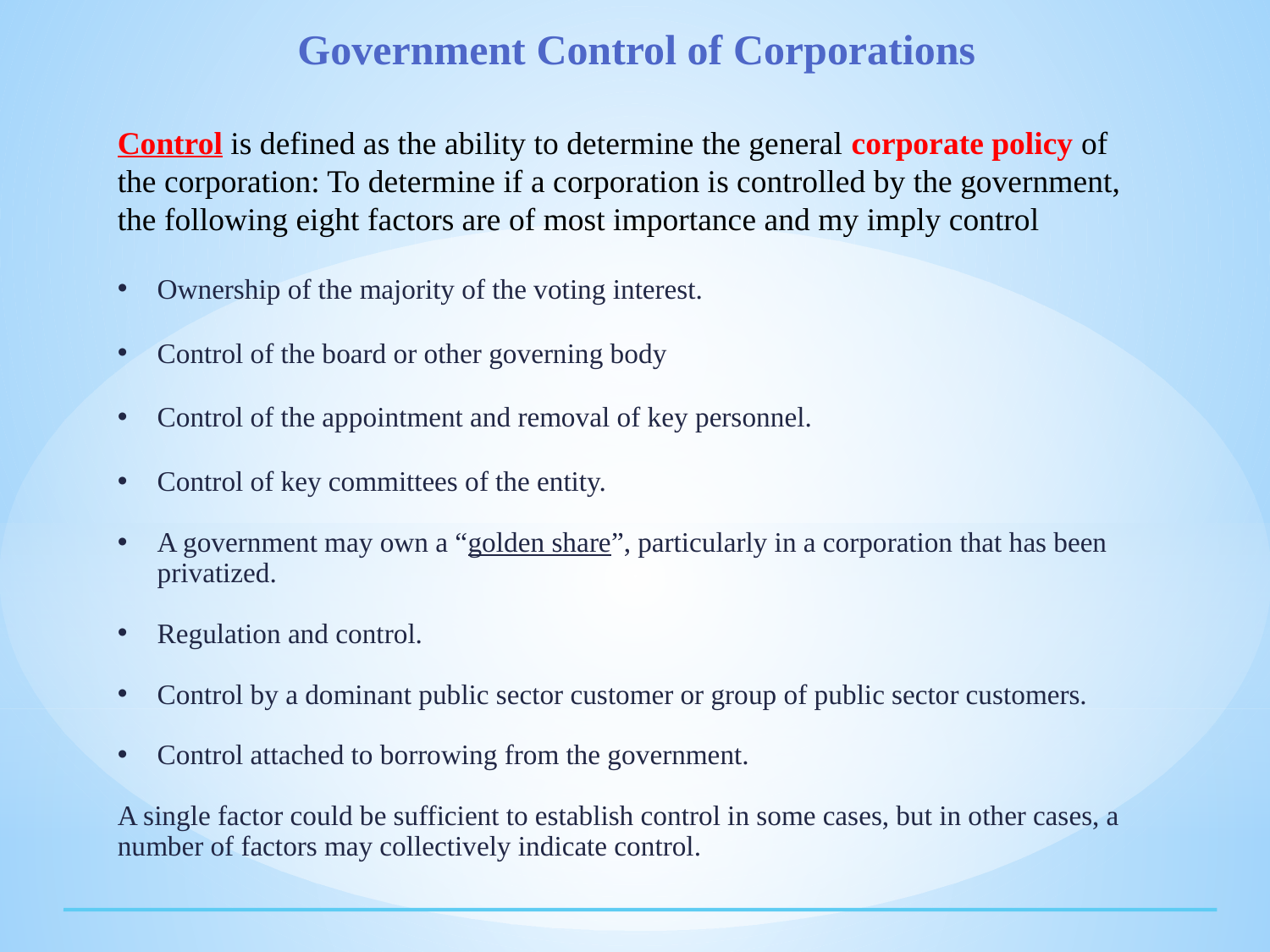

Government Control of Corporations
Control is defined as the ability to determine the general corporate policy of the corporation: To determine if a corporation is controlled by the government, the following eight factors are of most importance and my imply control

Ownership of the majority of the voting interest.

Control of the board or other governing body

Control of the appointment and removal of key personnel.

Control of key committees of the entity.

A government may own a “golden share”, particularly in a corporation that has been privatized.

Regulation and control.

Control by a dominant public sector customer or group of public sector customers.

Control attached to borrowing from the government.

A single factor could be sufficient to establish control in some cases, but in other cases, a number of factors may collectively indicate control.